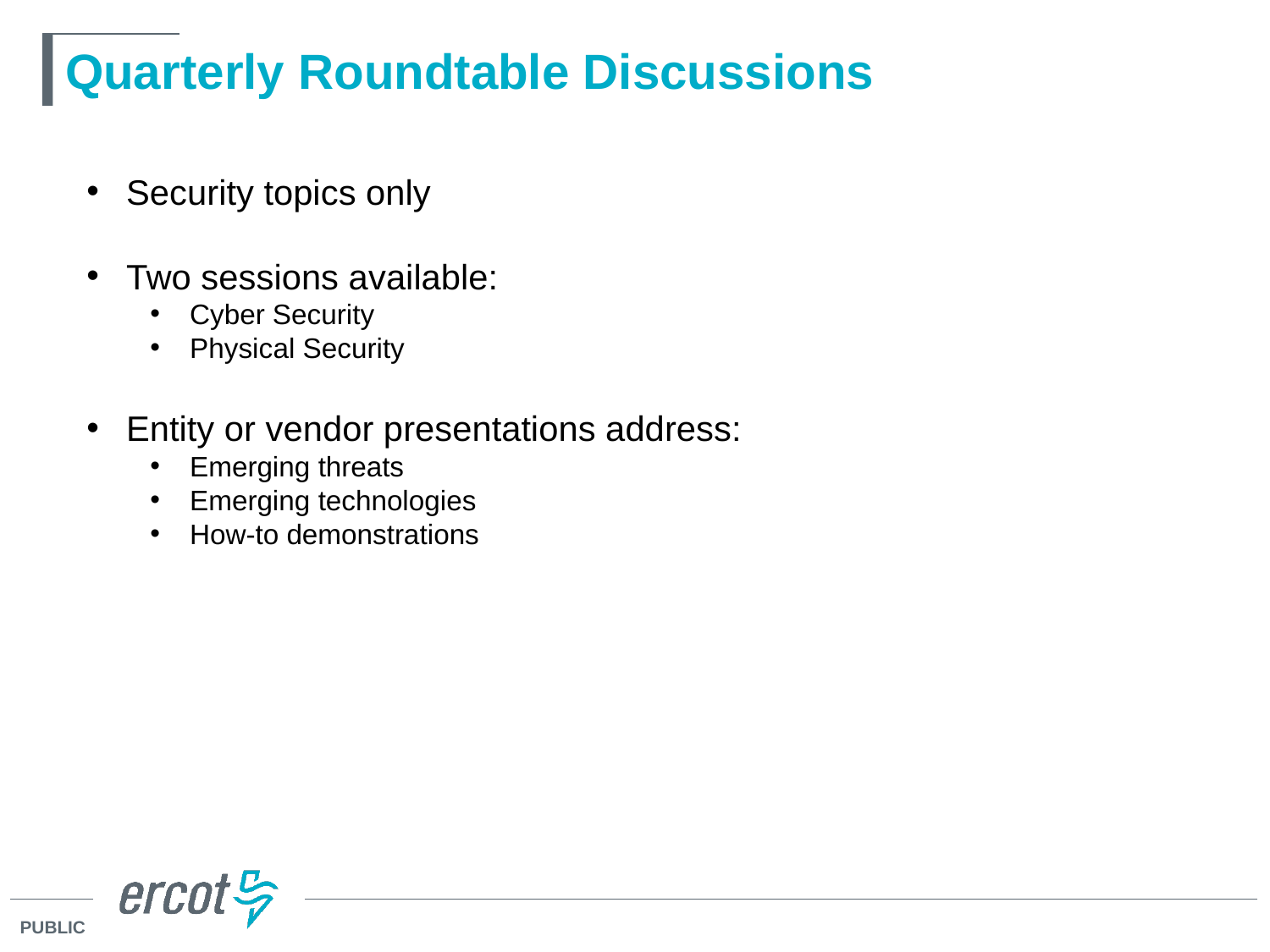

# Quarterly Roundtable Discussions
Security topics only

Two sessions available:
Cyber Security
Physical Security

Entity or vendor presentations address:
Emerging threats
Emerging technologies
How-to demonstrations